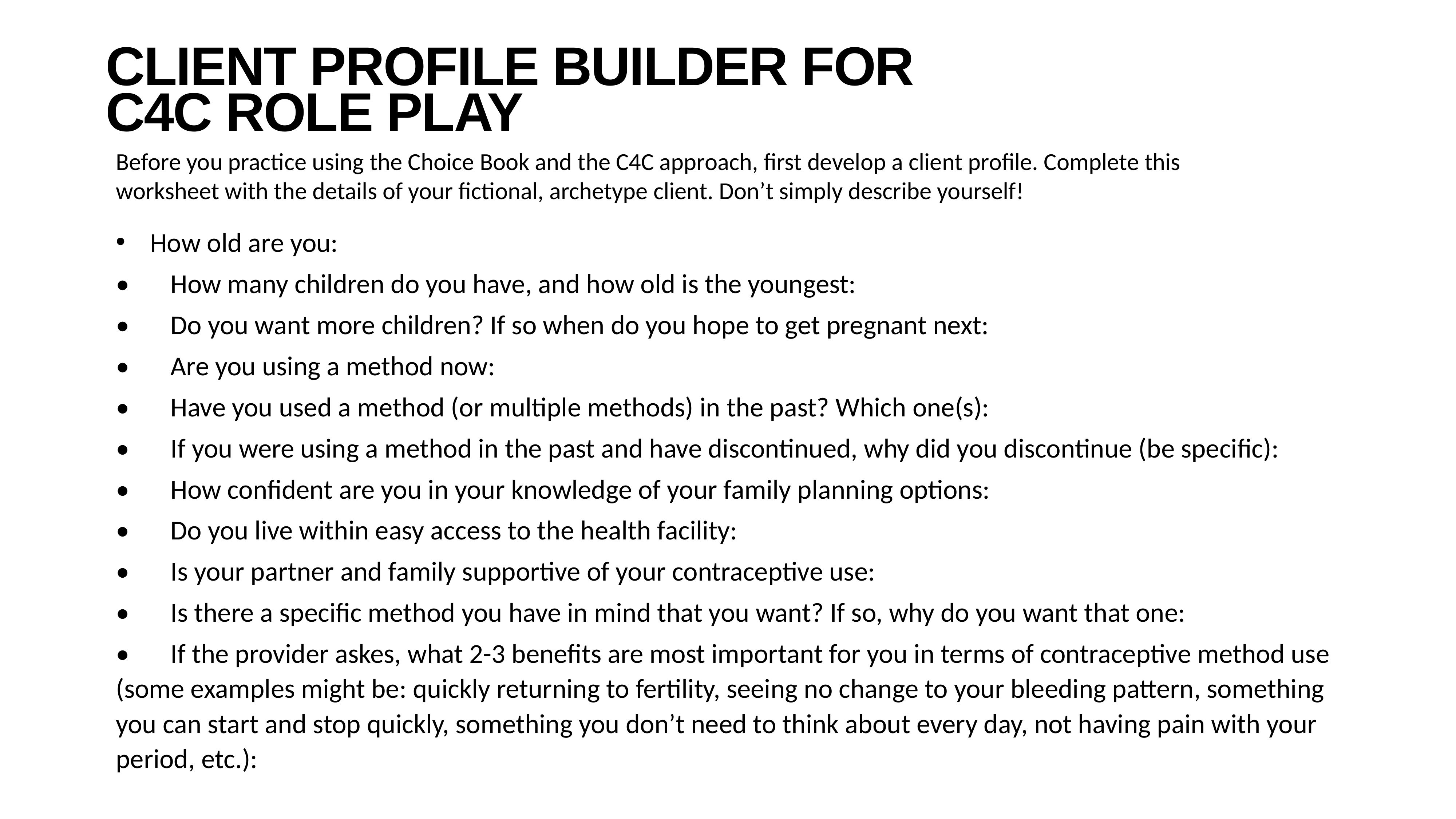

# Client profile builder for C4C Role Play
Before you practice using the Choice Book and the C4C approach, first develop a client profile. Complete this worksheet with the details of your fictional, archetype client. Don’t simply describe yourself!
How old are you:
•	How many children do you have, and how old is the youngest:
•	Do you want more children? If so when do you hope to get pregnant next:
•	Are you using a method now:
•	Have you used a method (or multiple methods) in the past? Which one(s):
•	If you were using a method in the past and have discontinued, why did you discontinue (be specific):
•	How confident are you in your knowledge of your family planning options:
•	Do you live within easy access to the health facility:
•	Is your partner and family supportive of your contraceptive use:
•	Is there a specific method you have in mind that you want? If so, why do you want that one:
•	If the provider askes, what 2-3 benefits are most important for you in terms of contraceptive method use (some examples might be: quickly returning to fertility, seeing no change to your bleeding pattern, something you can start and stop quickly, something you don’t need to think about every day, not having pain with your period, etc.):